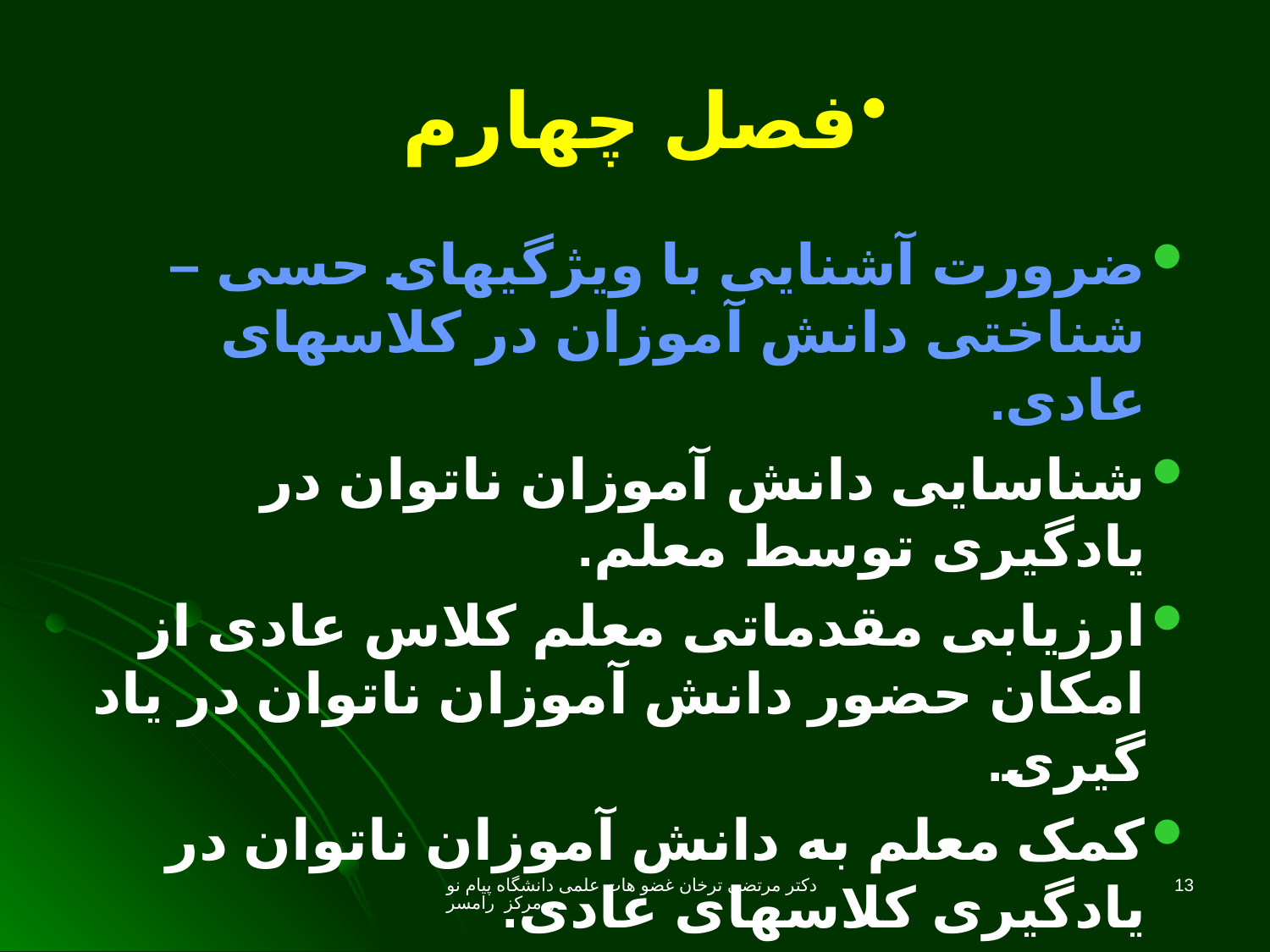

# فصل چهارم
ضرورت آشنایی با ویژگیهای حسی – شناختی دانش آموزان در کلاسهای عادی.
شناسایی دانش آموزان ناتوان در یادگیری توسط معلم.
ارزیابی مقدماتی معلم کلاس عادی از امکان حضور دانش آموزان ناتوان در یاد گیری.
کمک معلم به دانش آموزان ناتوان در یادگیری کلاسهای عادی.
دکتر مرتضی ترخان غضو هات علمی دانشگاه پیام نور مرکز رامسر
13